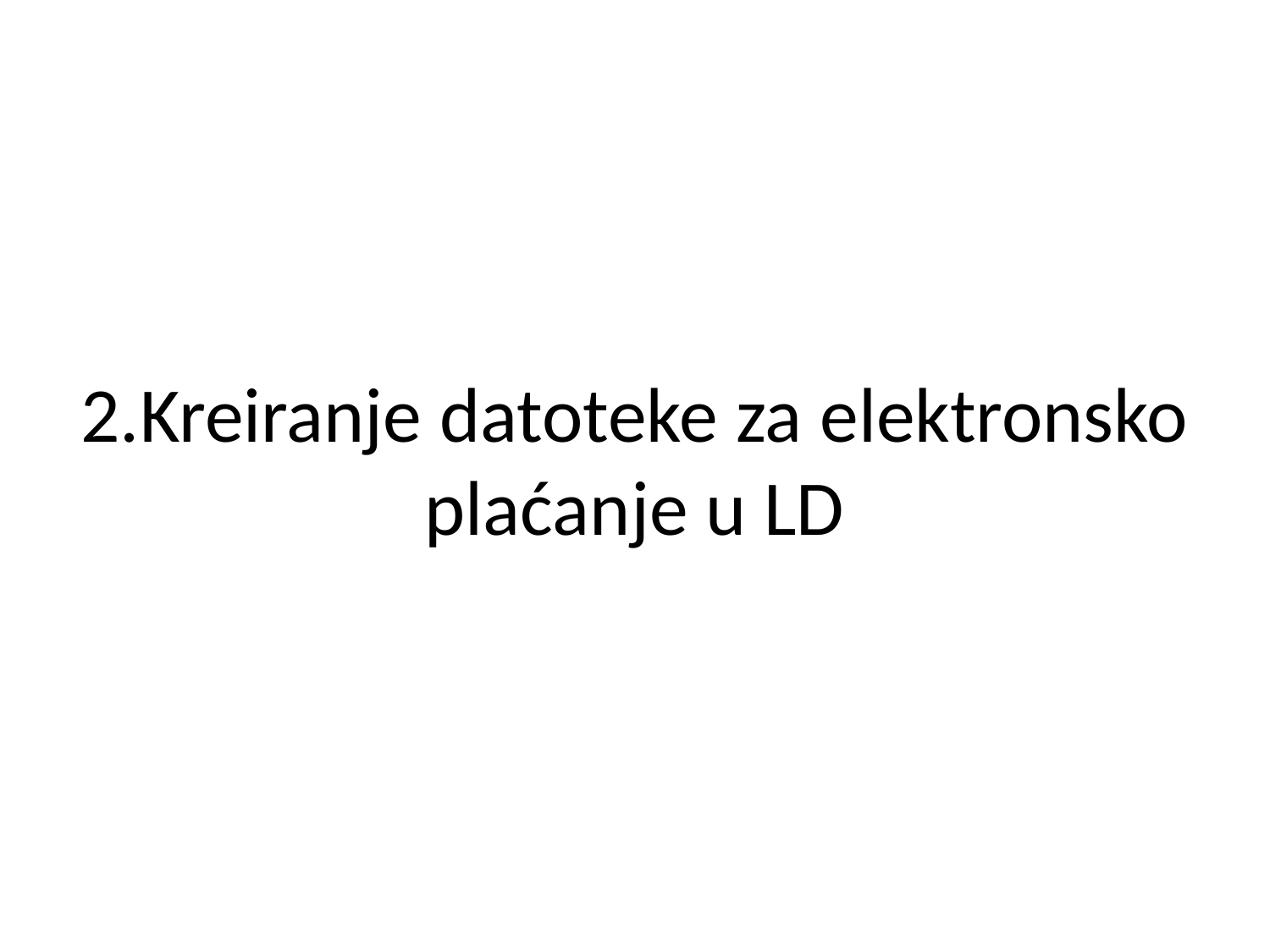

# 2.Kreiranje datoteke za elektronsko plaćanje u LD